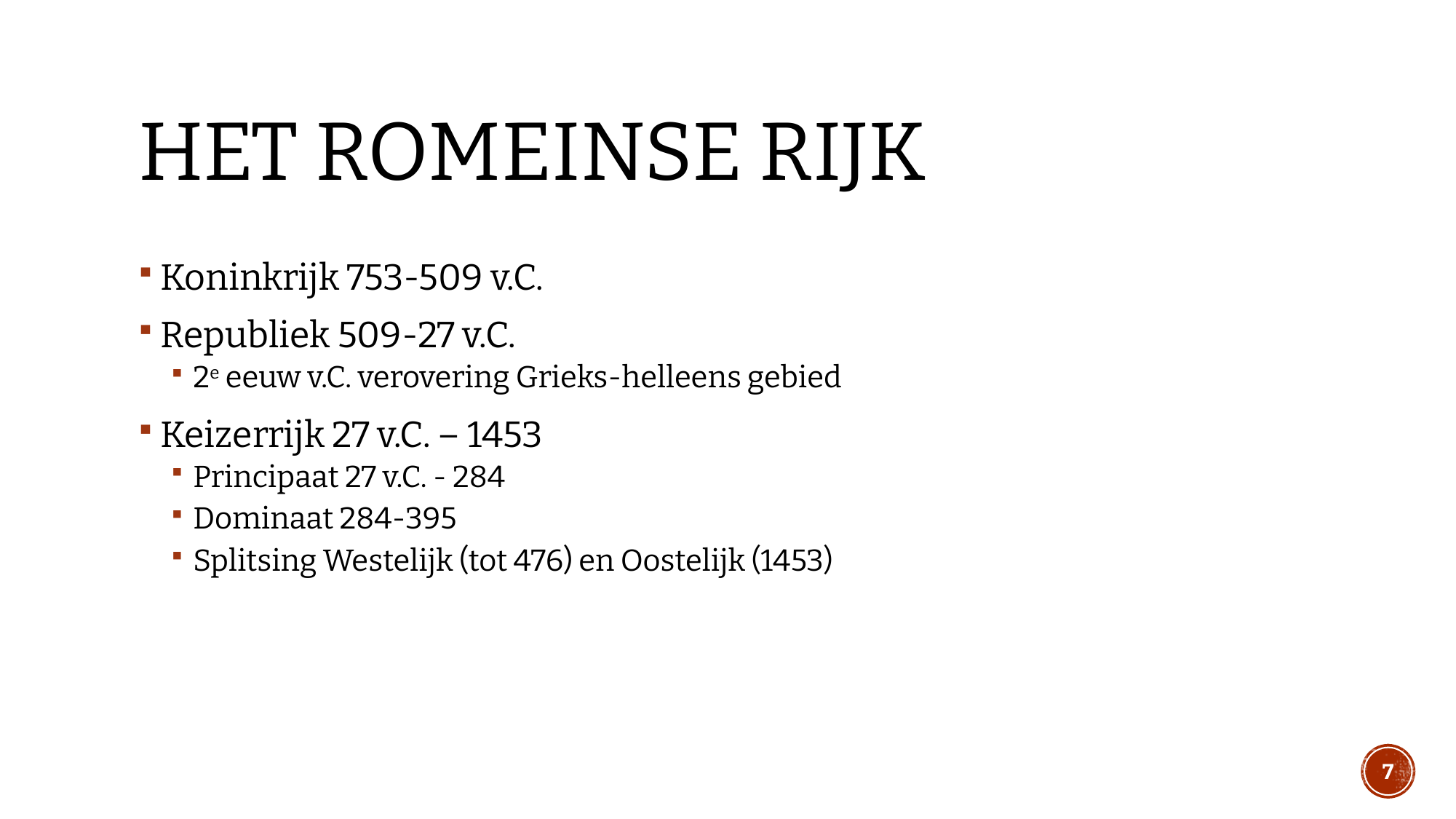

# Het romeinse rijk
Koninkrijk 753-509 v.C.
Republiek 509-27 v.C.
2e eeuw v.C. verovering Grieks-helleens gebied
Keizerrijk 27 v.C. – 1453
Principaat 27 v.C. - 284
Dominaat 284-395
Splitsing Westelijk (tot 476) en Oostelijk (1453)

7